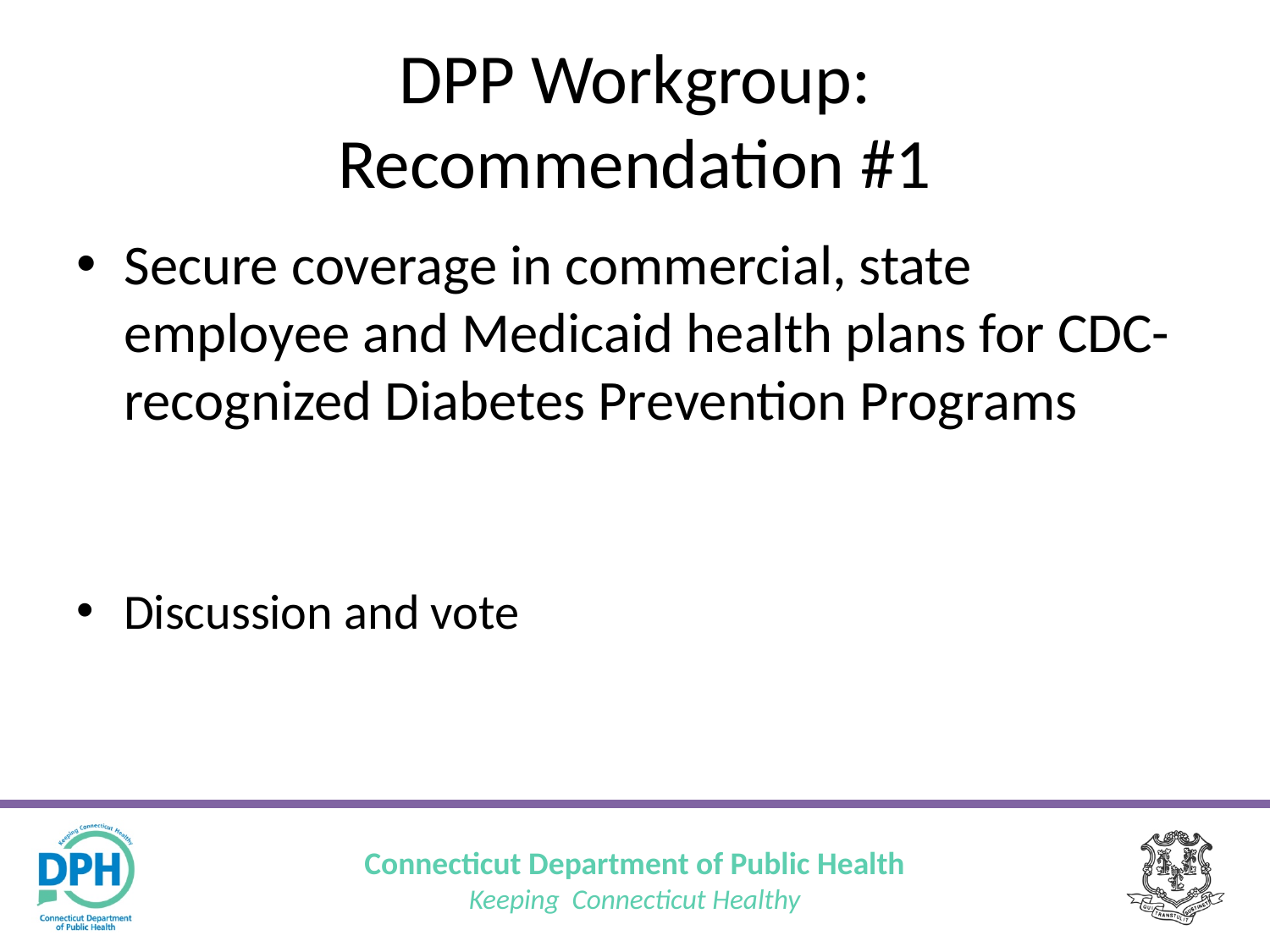

# DPP Workgroup: Recommendation #1
Secure coverage in commercial, state employee and Medicaid health plans for CDC- recognized Diabetes Prevention Programs

Discussion and vote